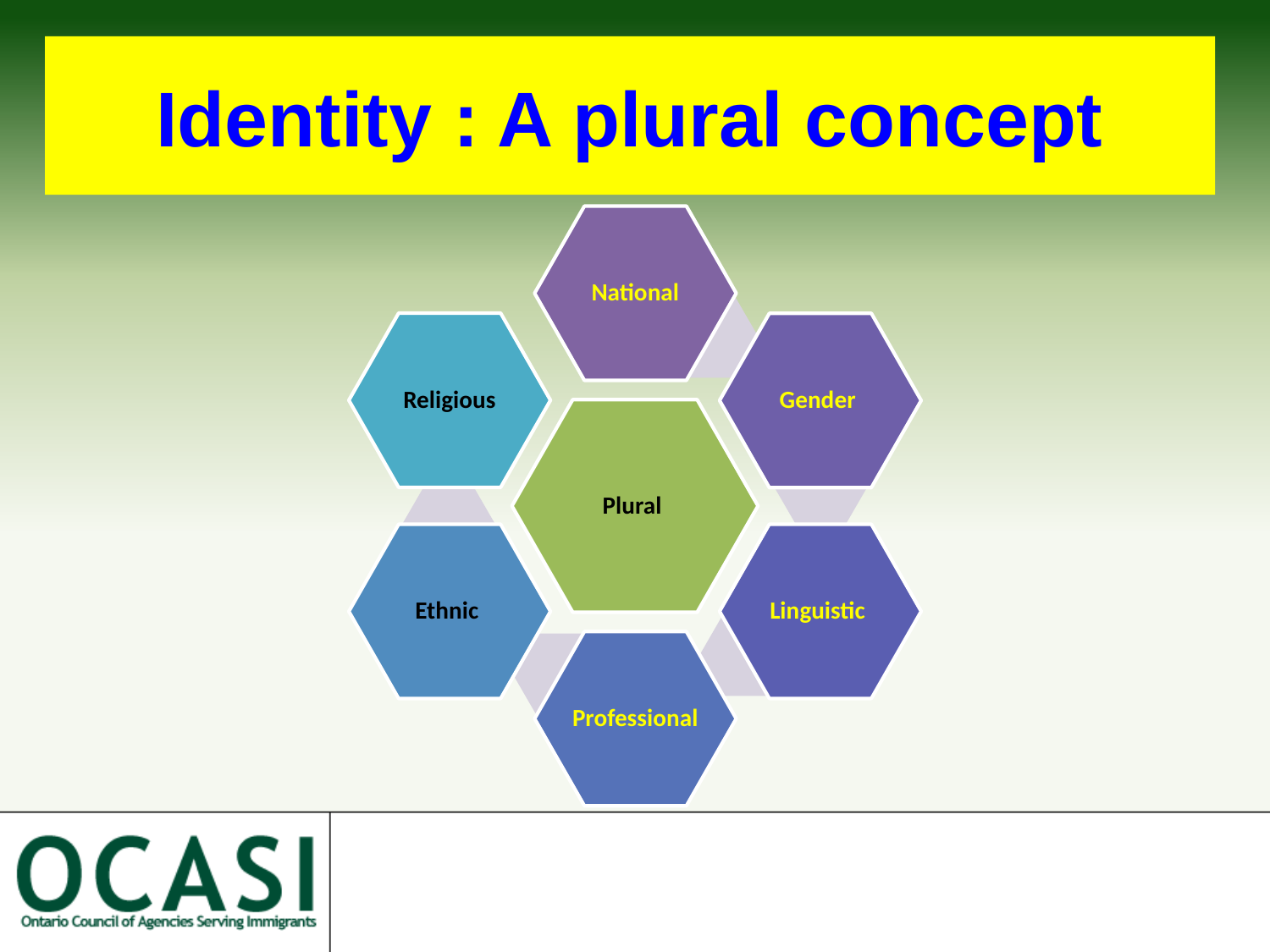

# Identity : A plural concept
Plural
National
Gender
Linguistic
Professional
Ethnic
Religious